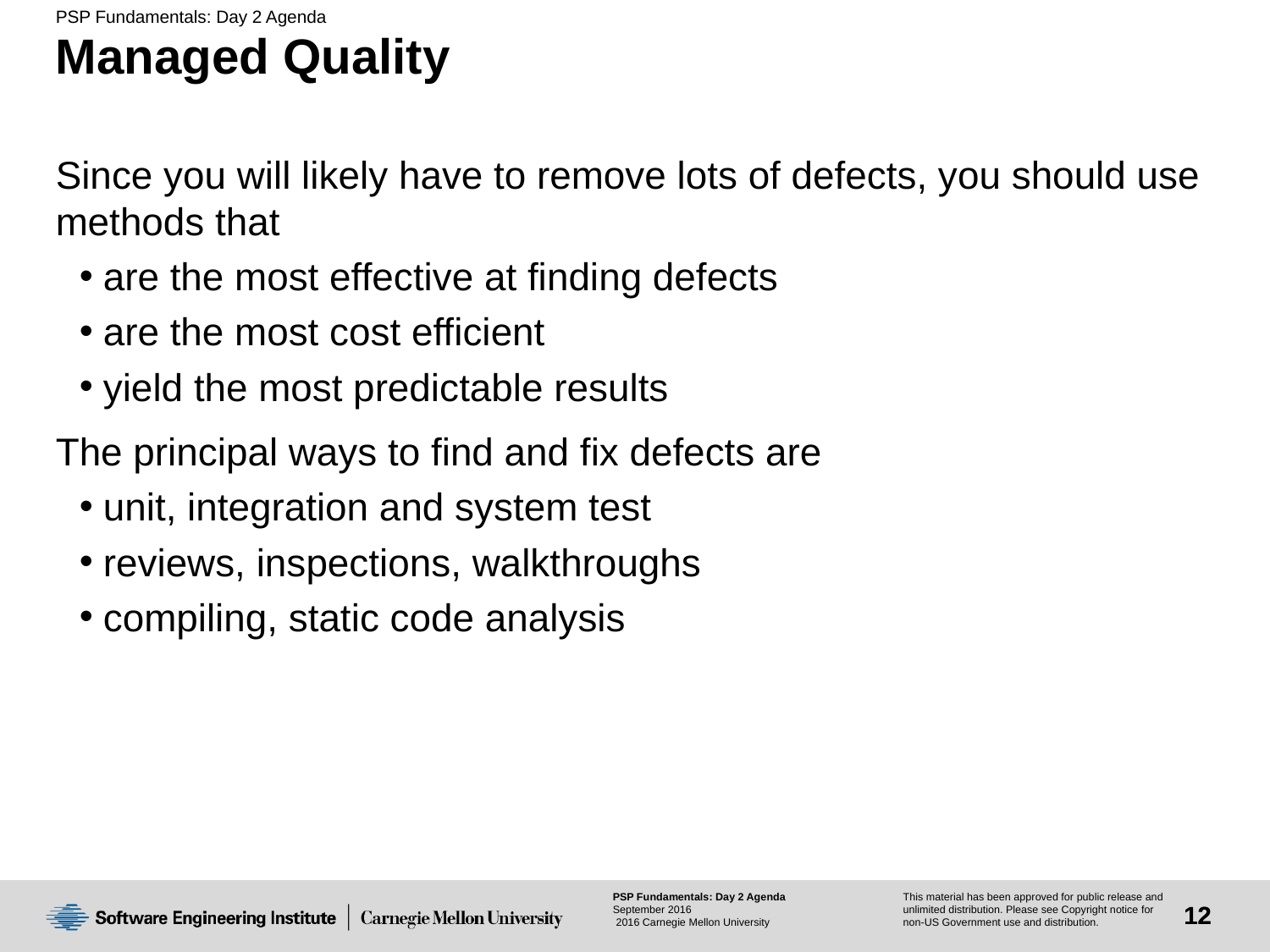

# Managed Quality
Since you will likely have to remove lots of defects, you should use methods that
are the most effective at finding defects
are the most cost efficient
yield the most predictable results
The principal ways to find and fix defects are
unit, integration and system test
reviews, inspections, walkthroughs
compiling, static code analysis